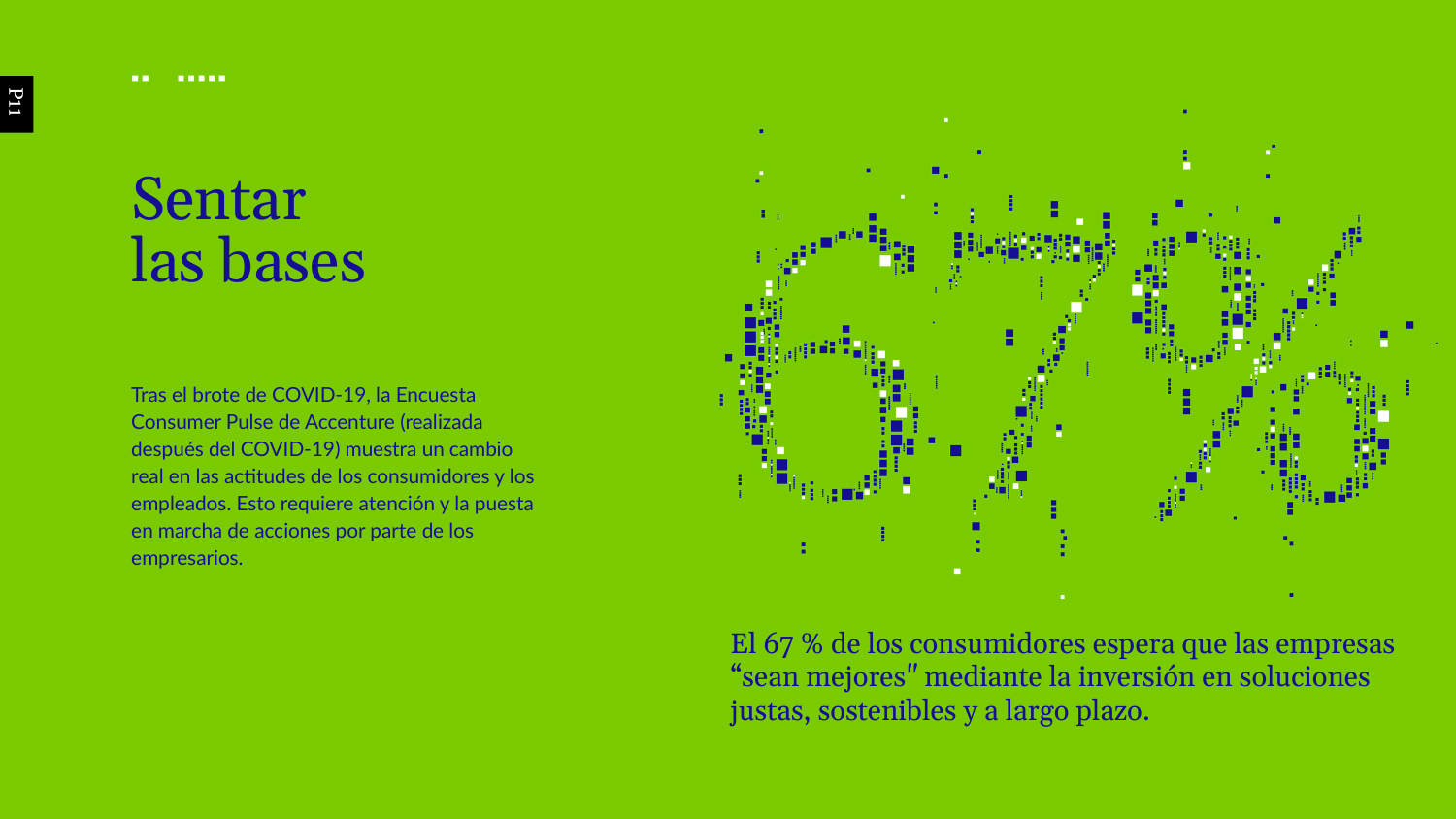

P11
Sentar
las bases

Tras el brote de COVID-19, la Encuesta Consumer Pulse de Accenture (realizada después del COVID-19) muestra un cambio real en las actitudes de los consumidores y los empleados. Esto requiere atención y la puesta en marcha de acciones por parte de los empresarios.
El 67 % de los consumidores espera que las empresas “sean mejores" mediante la inversión en soluciones justas, sostenibles y a largo plazo.